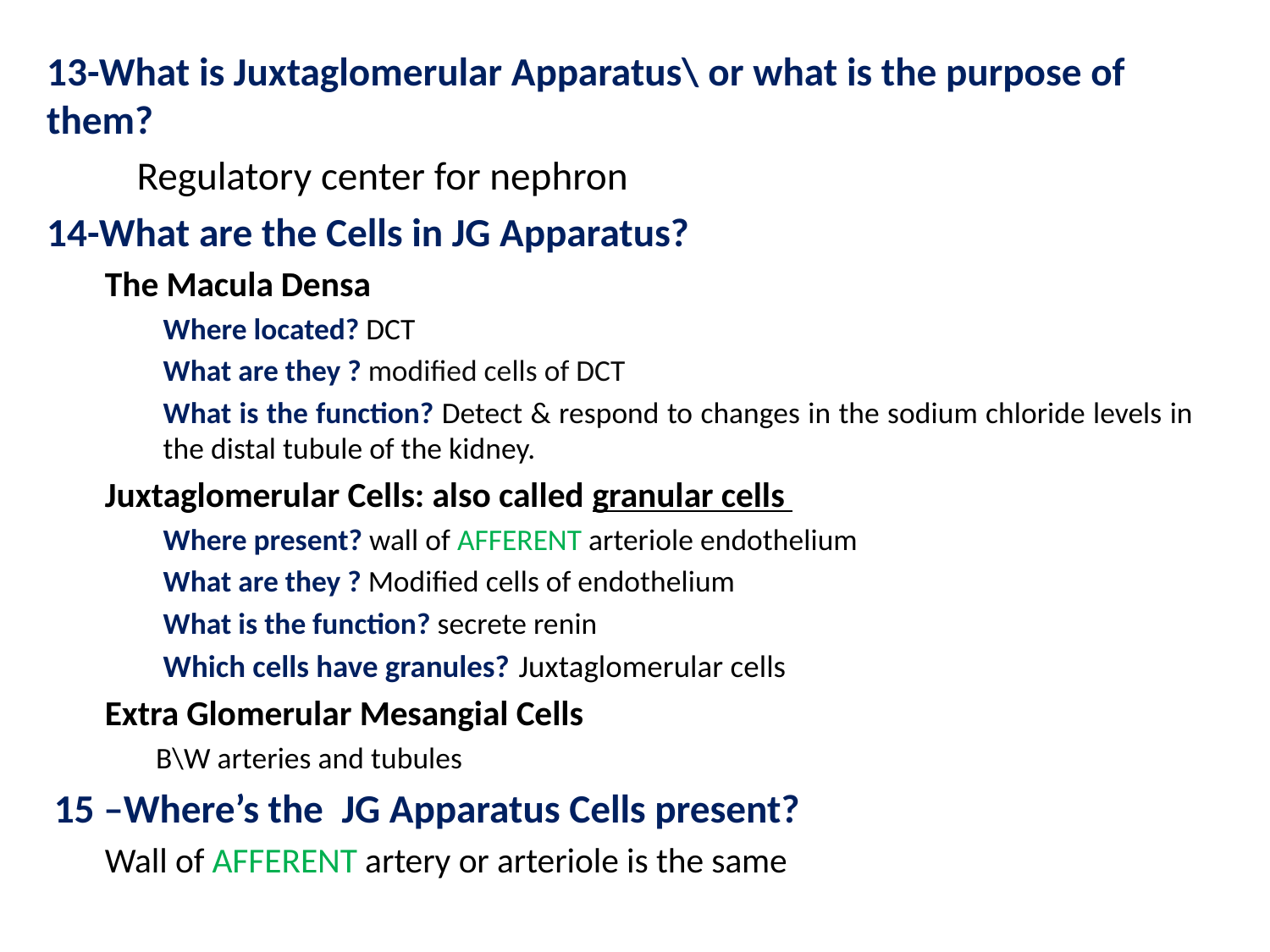

13-What is Juxtaglomerular Apparatus\ or what is the purpose of them?
		Regulatory center for nephron
14-What are the Cells in JG Apparatus?
The Macula Densa
Where located? DCT
What are they ? modified cells of DCT
What is the function? Detect & respond to changes in the sodium chloride levels in the distal tubule of the kidney.
Juxtaglomerular Cells: also called granular cells
Where present? wall of AFFERENT arteriole endothelium
What are they ? Modified cells of endothelium
What is the function? secrete renin
Which cells have granules? Juxtaglomerular cells
Extra Glomerular Mesangial Cells
B\W arteries and tubules
15 –Where’s the  JG Apparatus Cells present?
		Wall of AFFERENT artery or arteriole is the same